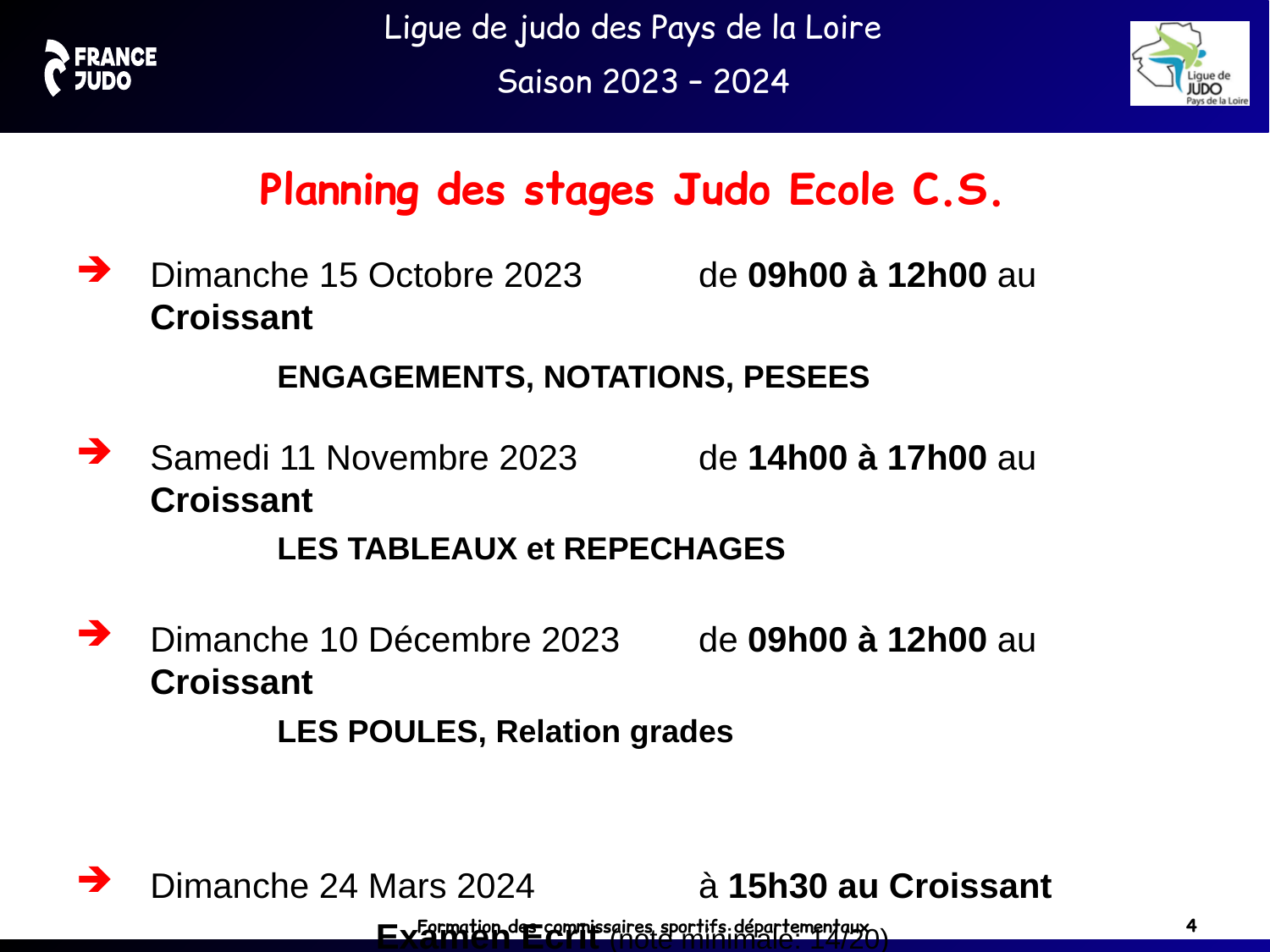

Planning des stages Judo Ecole C.S.
Dimanche 15 Octobre 2023	de 09h00 à 12h00 au Croissant
		ENGAGEMENTS, NOTATIONS, PESEES

Samedi 11 Novembre 2023	de 14h00 à 17h00 au Croissant
		LES TABLEAUX et REPECHAGES

Dimanche 10 Décembre 2023	de 09h00 à 12h00 au Croissant
		LES POULES, Relation grades

Dimanche 24 Mars 2024	à 15h30 au Croissant
	Examen Ecrit (note minimale: 14/20)